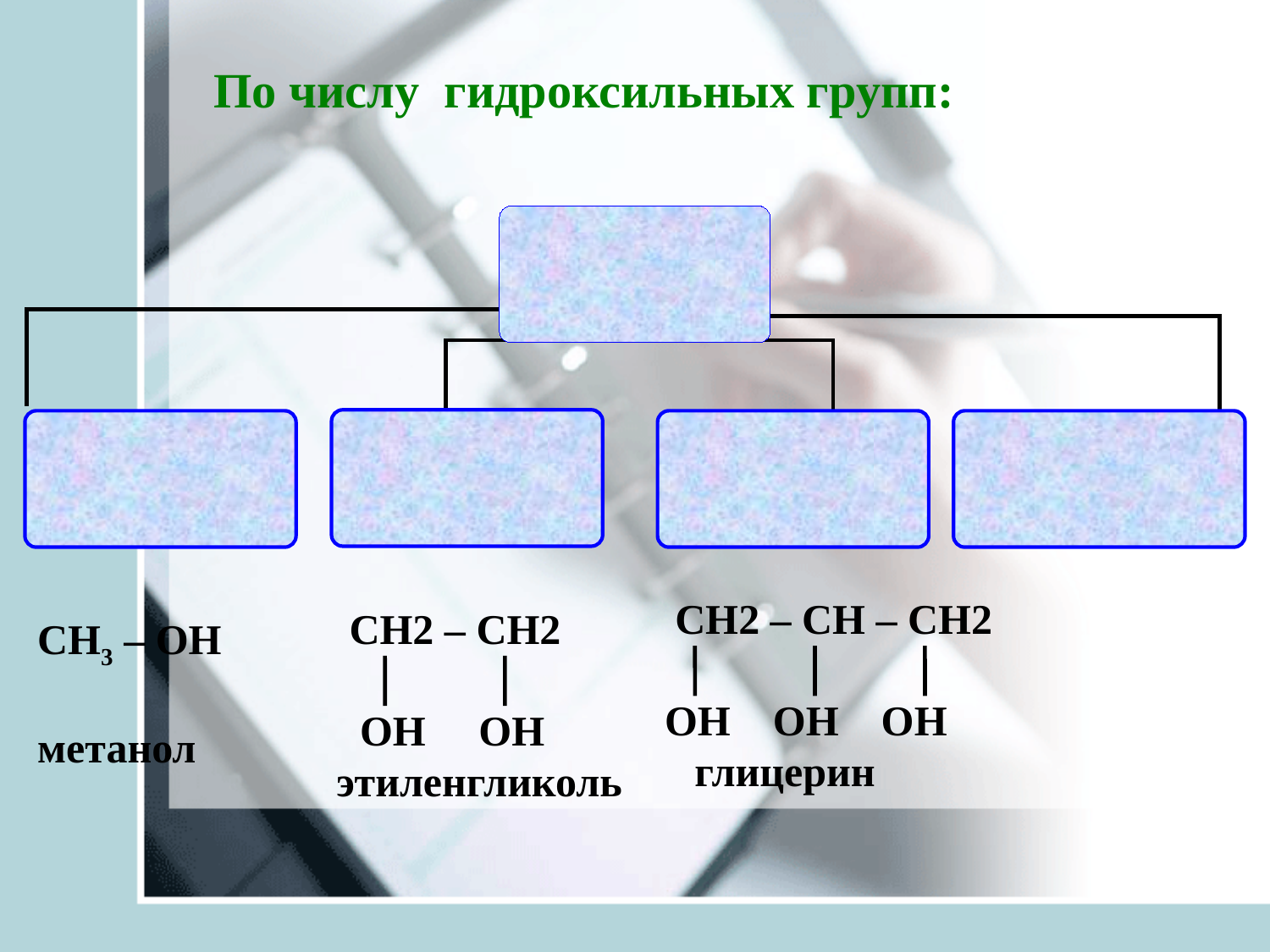

# По числу  гидроксильных групп:

     СН2 – СН – СН2

        ОН    ОН    ОН     глицерин
   СН2 – СН2

    ОН     ОН
этиленгликоль
СН3 – ОН

метанол